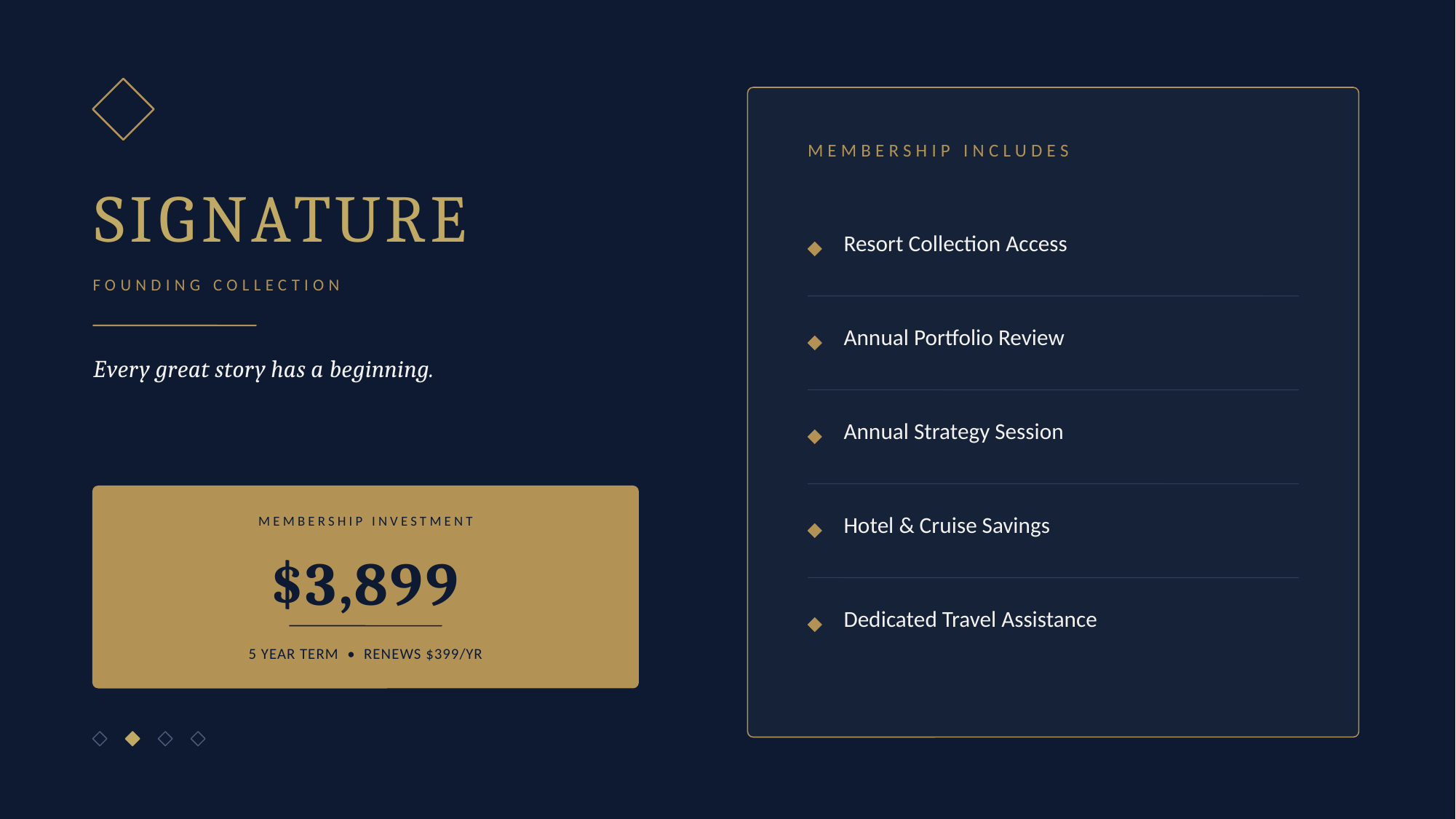

MEMBERSHIP INCLUDES
SIGNATURE
Resort Collection Access

FOUNDING COLLECTION

Annual Portfolio Review

Every great story has a beginning.

Annual Strategy Session

Hotel & Cruise Savings

MEMBERSHIP INVESTMENT

$3,899

Dedicated Travel Assistance

5 YEAR TERM  •  RENEWS $399/YR